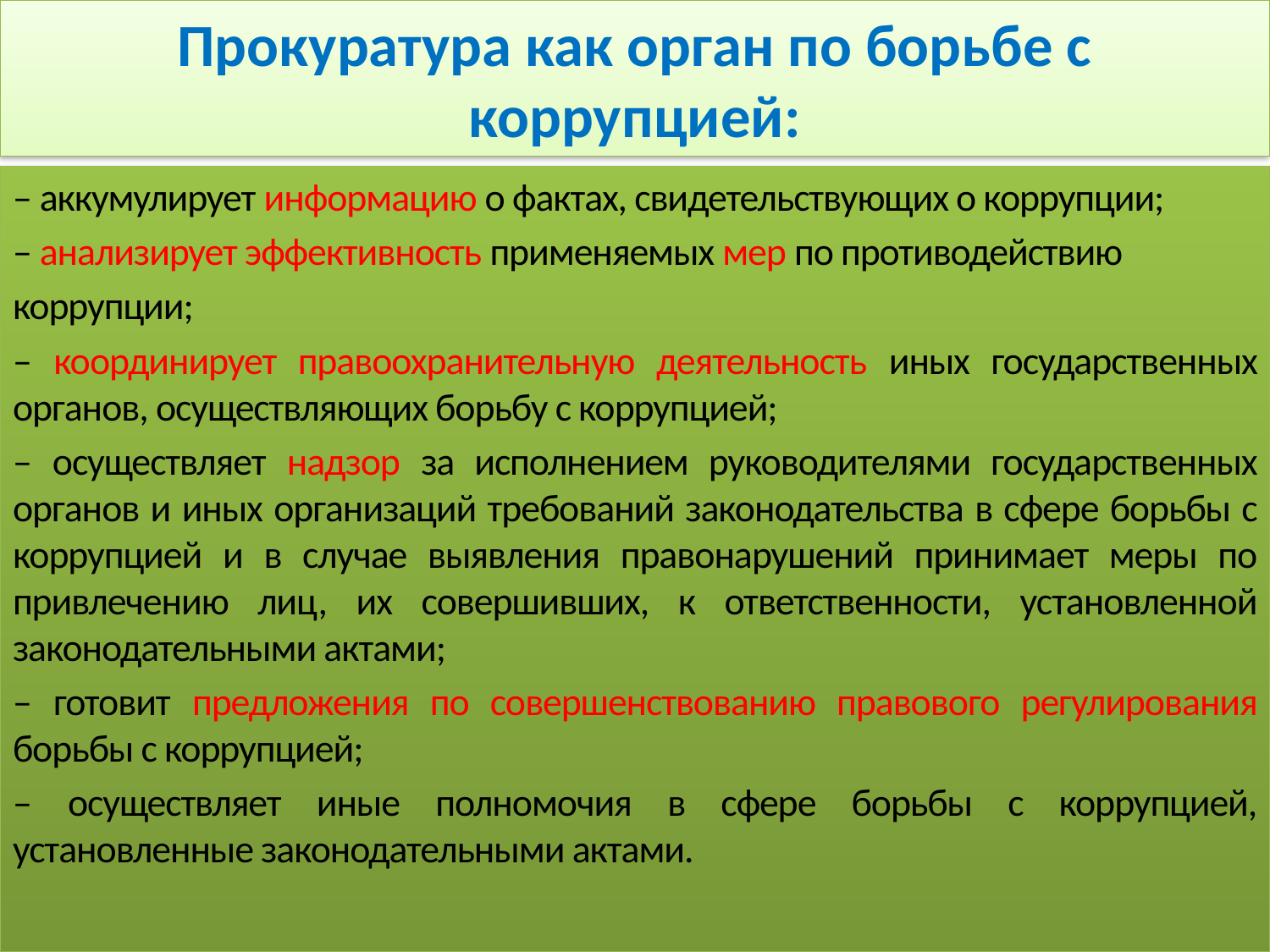

# Прокуратура как орган по борьбе с коррупцией:
– аккумулирует информацию о фактах, свидетельствующих о коррупции;
– анализирует эффективность применяемых мер по противодействию
коррупции;
– координирует правоохранительную деятельность иных государственных органов, осуществляющих борьбу с коррупцией;
– осуществляет надзор за исполнением руководителями государственных органов и иных организаций требований законодательства в сфере борьбы с коррупцией и в случае выявления правонарушений принимает меры по привлечению лиц, их совершивших, к ответственности, установленной законодательными актами;
– готовит предложения по совершенствованию правового регулирования борьбы с коррупцией;
– осуществляет иные полномочия в сфере борьбы с коррупцией, установленные законодательными актами.
18